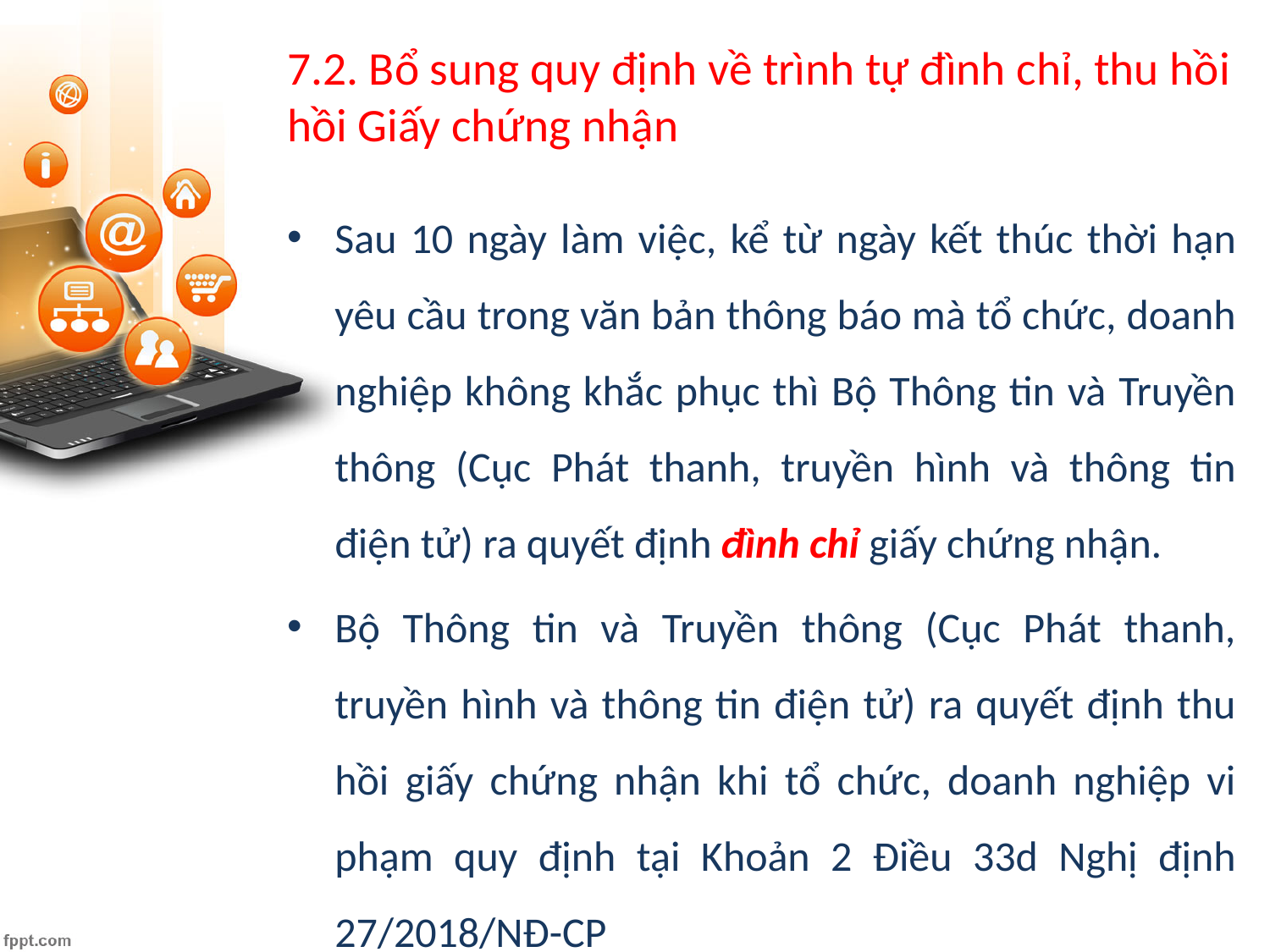

# 7.2. Bổ sung quy định về trình tự đình chỉ, thu hồi hồi Giấy chứng nhận
Sau 10 ngày làm việc, kể từ ngày kết thúc thời hạn yêu cầu trong văn bản thông báo mà tổ chức, doanh nghiệp không khắc phục thì Bộ Thông tin và Truyền thông (Cục Phát thanh, truyền hình và thông tin điện tử) ra quyết định đình chỉ giấy chứng nhận.
Bộ Thông tin và Truyền thông (Cục Phát thanh, truyền hình và thông tin điện tử) ra quyết định thu hồi giấy chứng nhận khi tổ chức, doanh nghiệp vi phạm quy định tại Khoản 2 Điều 33d Nghị định 27/2018/NĐ-CP